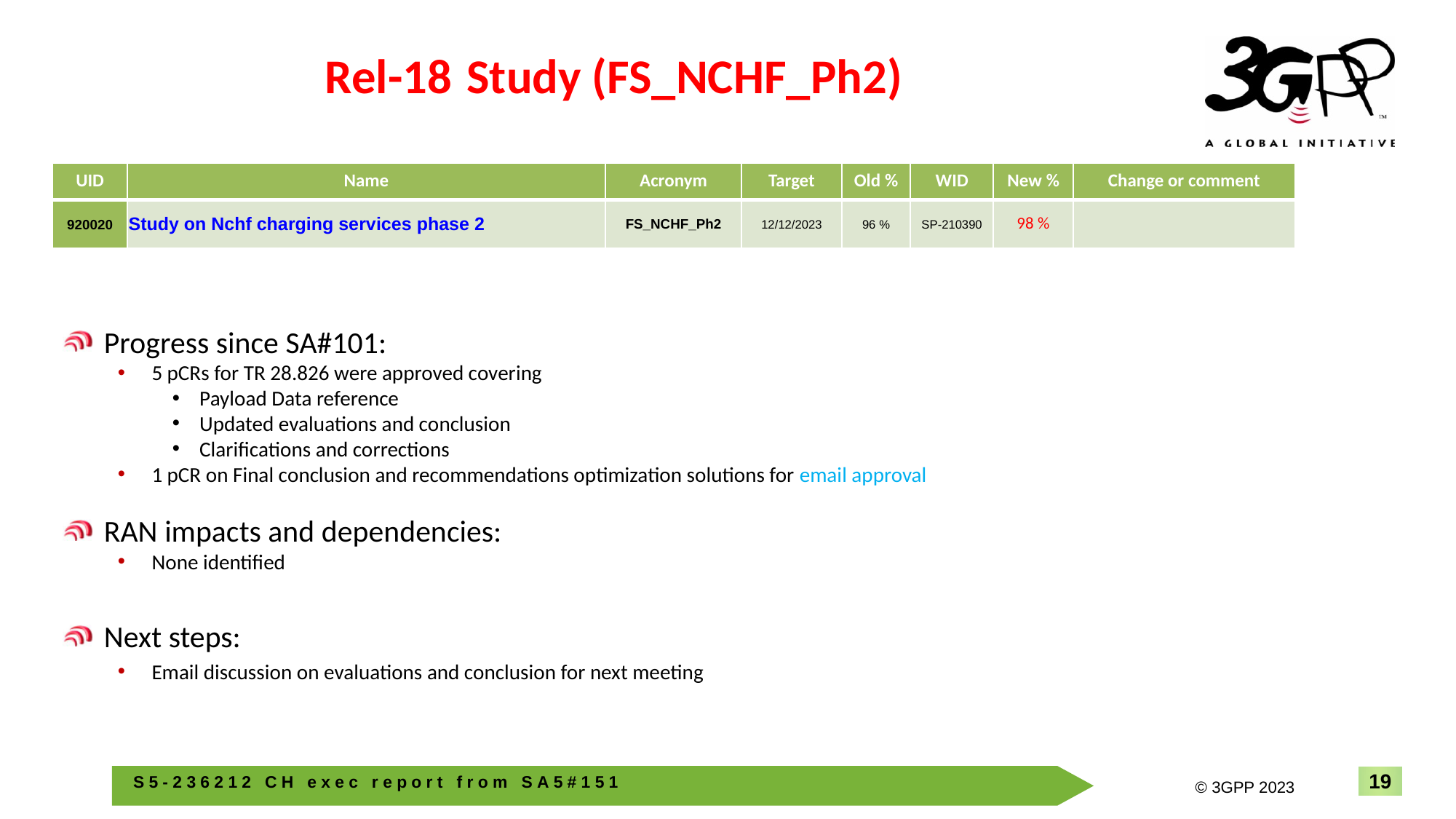

# Rel-18 Study (FS_NCHF_Ph2)
| UID | Name | Acronym | Target | Old % | WID | New % | Change or comment |
| --- | --- | --- | --- | --- | --- | --- | --- |
| 920020 | Study on Nchf charging services phase 2 | FS\_NCHF\_Ph2 | 12/12/2023 | 96 % | SP-210390 | 98 % |  |
Progress since SA#101:
5 pCRs for TR 28.826 were approved covering
Payload Data reference
Updated evaluations and conclusion
Clarifications and corrections
1 pCR on Final conclusion and recommendations optimization solutions for email approval

RAN impacts and dependencies:
None identified

Next steps:
Email discussion on evaluations and conclusion for next meeting